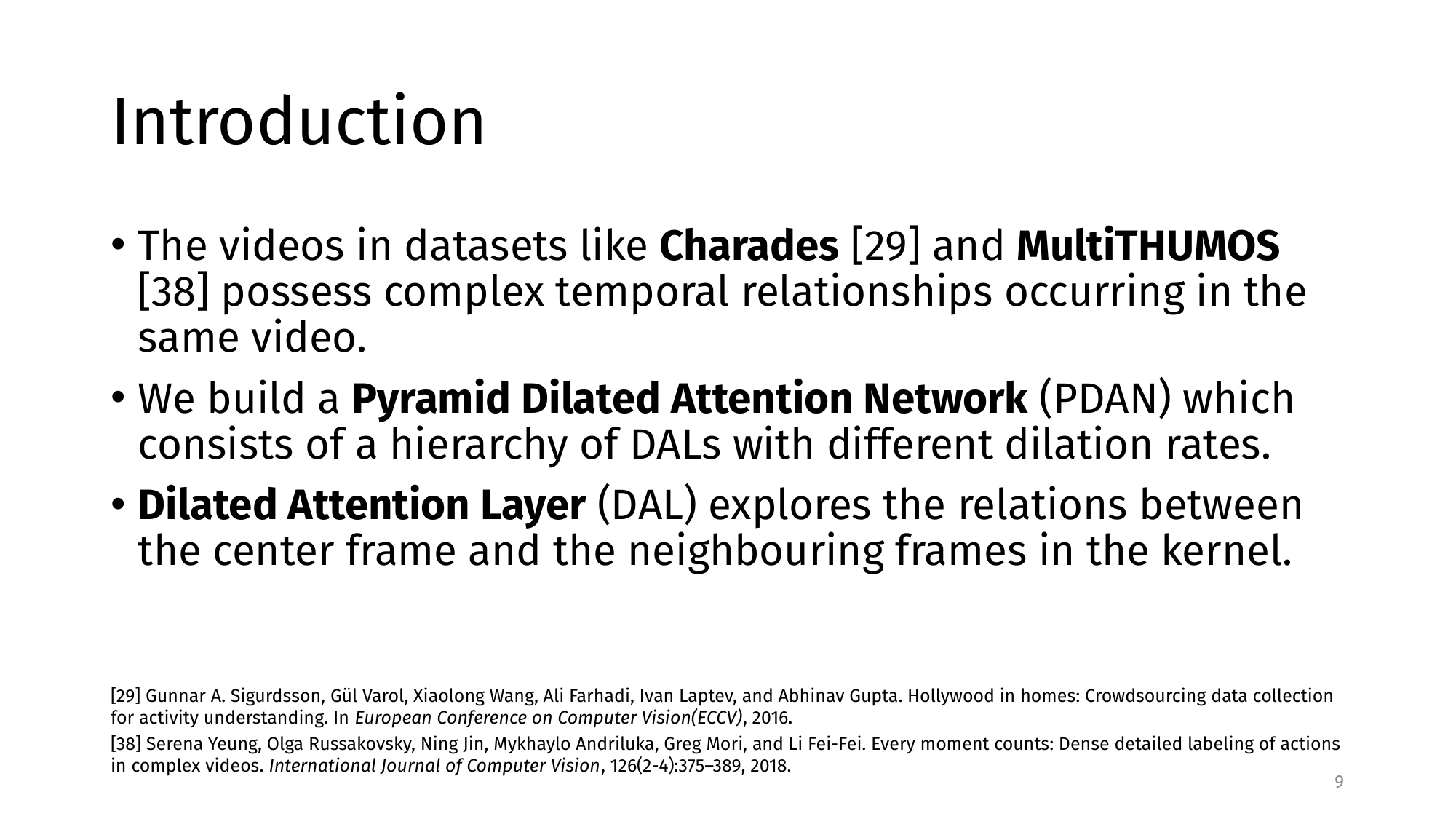

# Introduction
The videos in datasets like Charades [29] and MultiTHUMOS [38] possess complex temporal relationships occurring in the same video.
We build a Pyramid Dilated Attention Network (PDAN) which consists of a hierarchy of DALs with different dilation rates.
Dilated Attention Layer (DAL) explores the relations between the center frame and the neighbouring frames in the kernel.
[29] Gunnar A. Sigurdsson, Gül Varol, Xiaolong Wang, Ali Farhadi, Ivan Laptev, and Abhinav Gupta. Hollywood in homes: Crowdsourcing data collection for activity understanding. In European Conference on Computer Vision(ECCV), 2016.
[38] Serena Yeung, Olga Russakovsky, Ning Jin, Mykhaylo Andriluka, Greg Mori, and Li Fei-Fei. Every moment counts: Dense detailed labeling of actions in complex videos. International Journal of Computer Vision, 126(2-4):375–389, 2018.
9